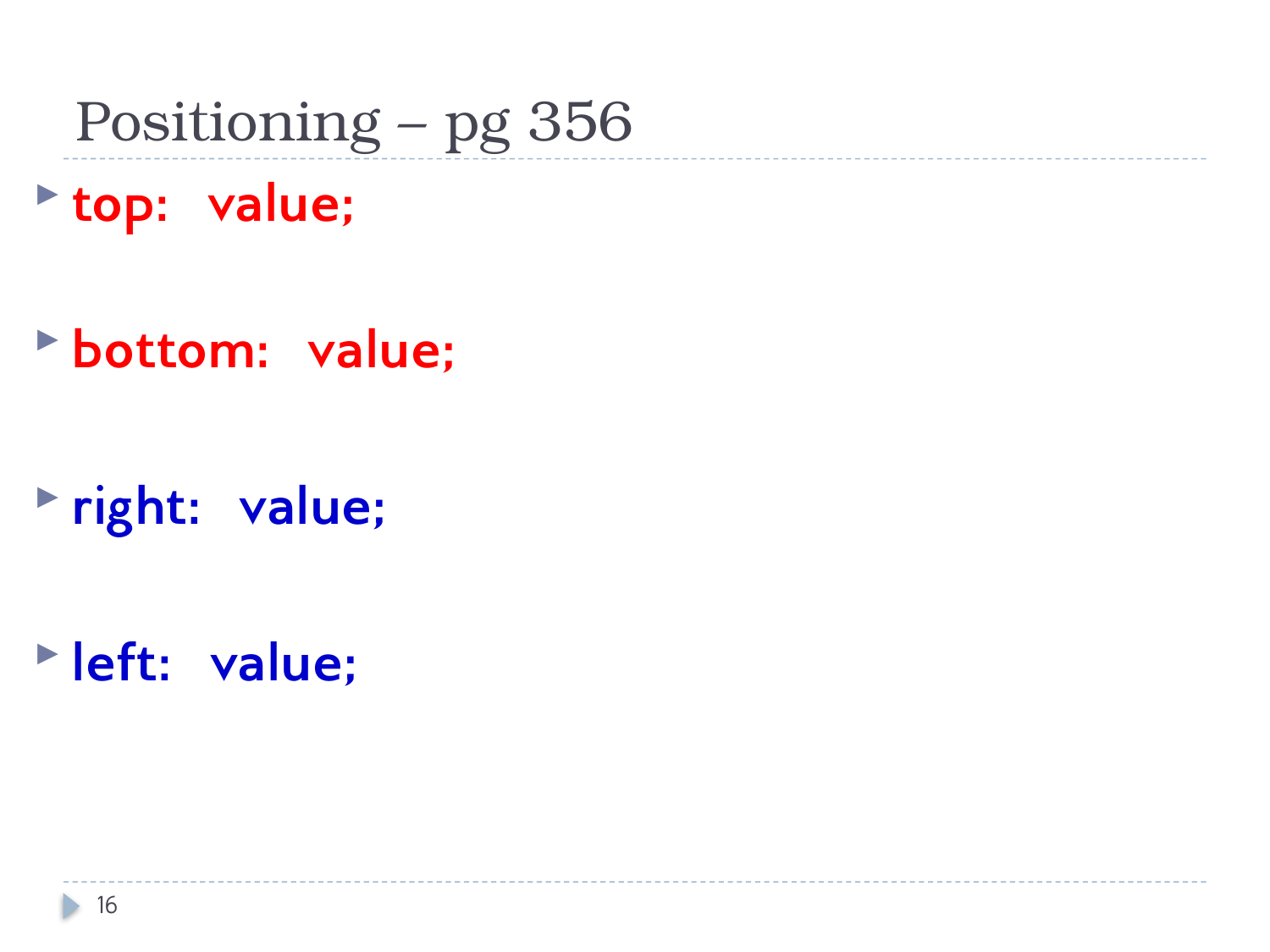

# Positioning – pg 356
top:  value;
bottom:  value;

right:  value;

left:  value;

16